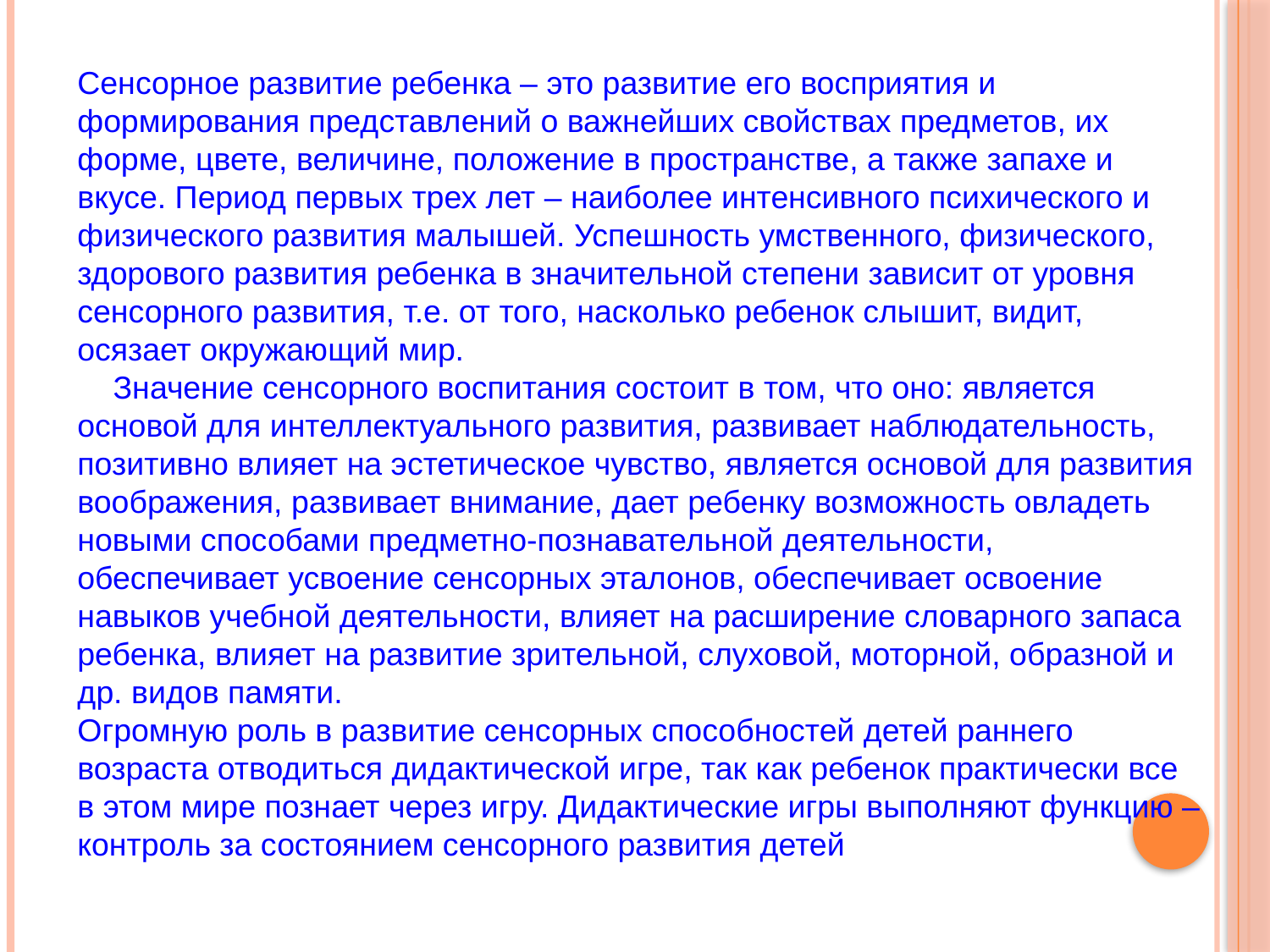

Сенсорное развитие ребенка – это развитие его восприятия и формирования представлений о важнейших свойствах предметов, их форме, цвете, величине, положение в пространстве, а также запахе и вкусе. Период первых трех лет – наиболее интенсивного психического и физического развития малышей. Успешность умственного, физического, здорового развития ребенка в значительной степени зависит от уровня сенсорного развития, т.е. от того, насколько ребенок слышит, видит, осязает окружающий мир.
    Значение сенсорного воспитания состоит в том, что оно: является основой для интеллектуального развития, развивает наблюдательность, позитивно влияет на эстетическое чувство, является основой для развития воображения, развивает внимание, дает ребенку возможность овладеть новыми способами предметно-познавательной деятельности, обеспечивает усвоение сенсорных эталонов, обеспечивает освоение навыков учебной деятельности, влияет на расширение словарного запаса ребенка, влияет на развитие зрительной, слуховой, моторной, образной и др. видов памяти.
Огромную роль в развитие сенсорных способностей детей раннего возраста отводиться дидактической игре, так как ребенок практически все в этом мире познает через игру. Дидактические игры выполняют функцию – контроль за состоянием сенсорного развития детей